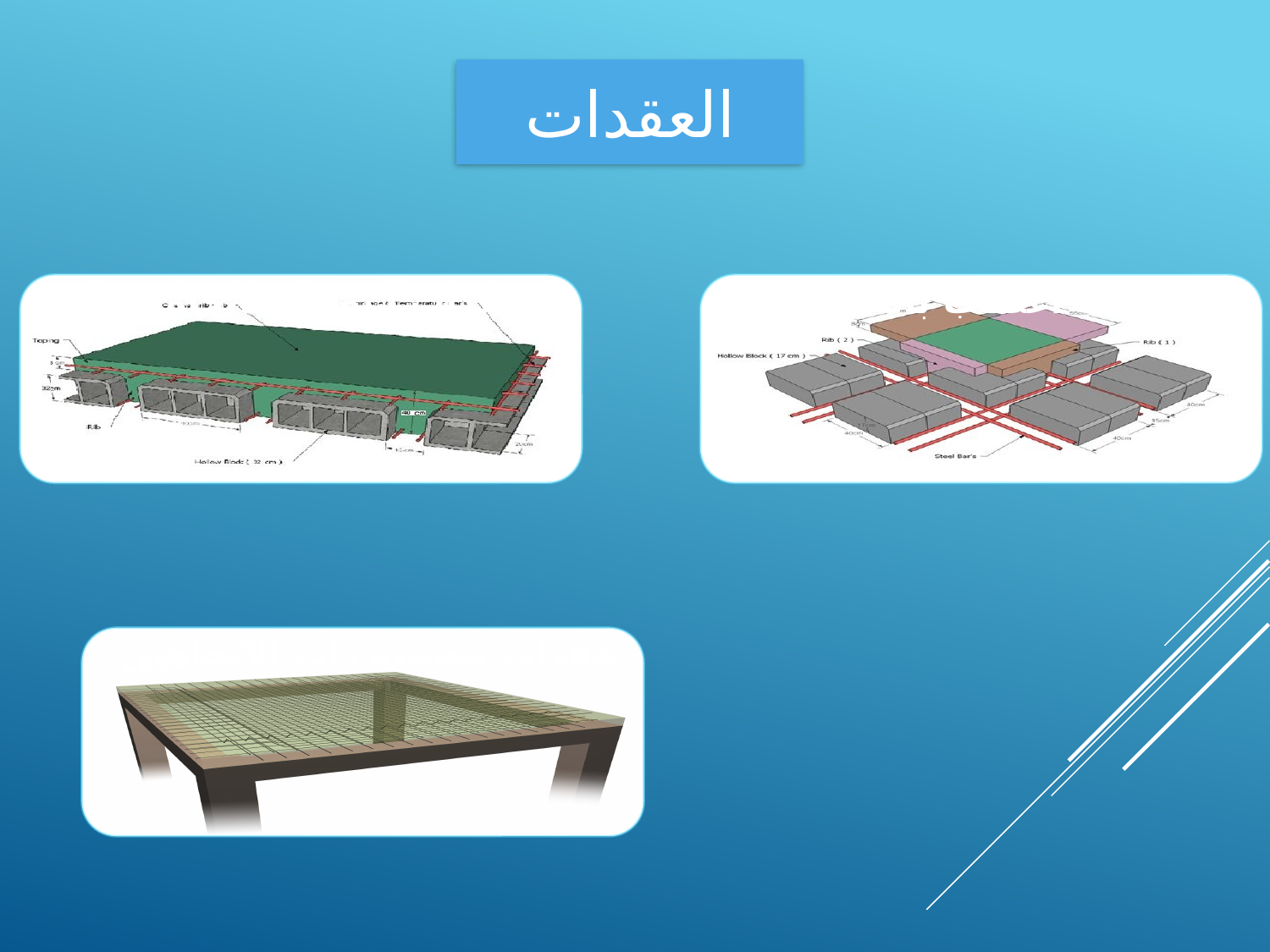

# العقدات
عقدات أعصاب باتجاه واحد
عقدات أعصاب باتجاهين